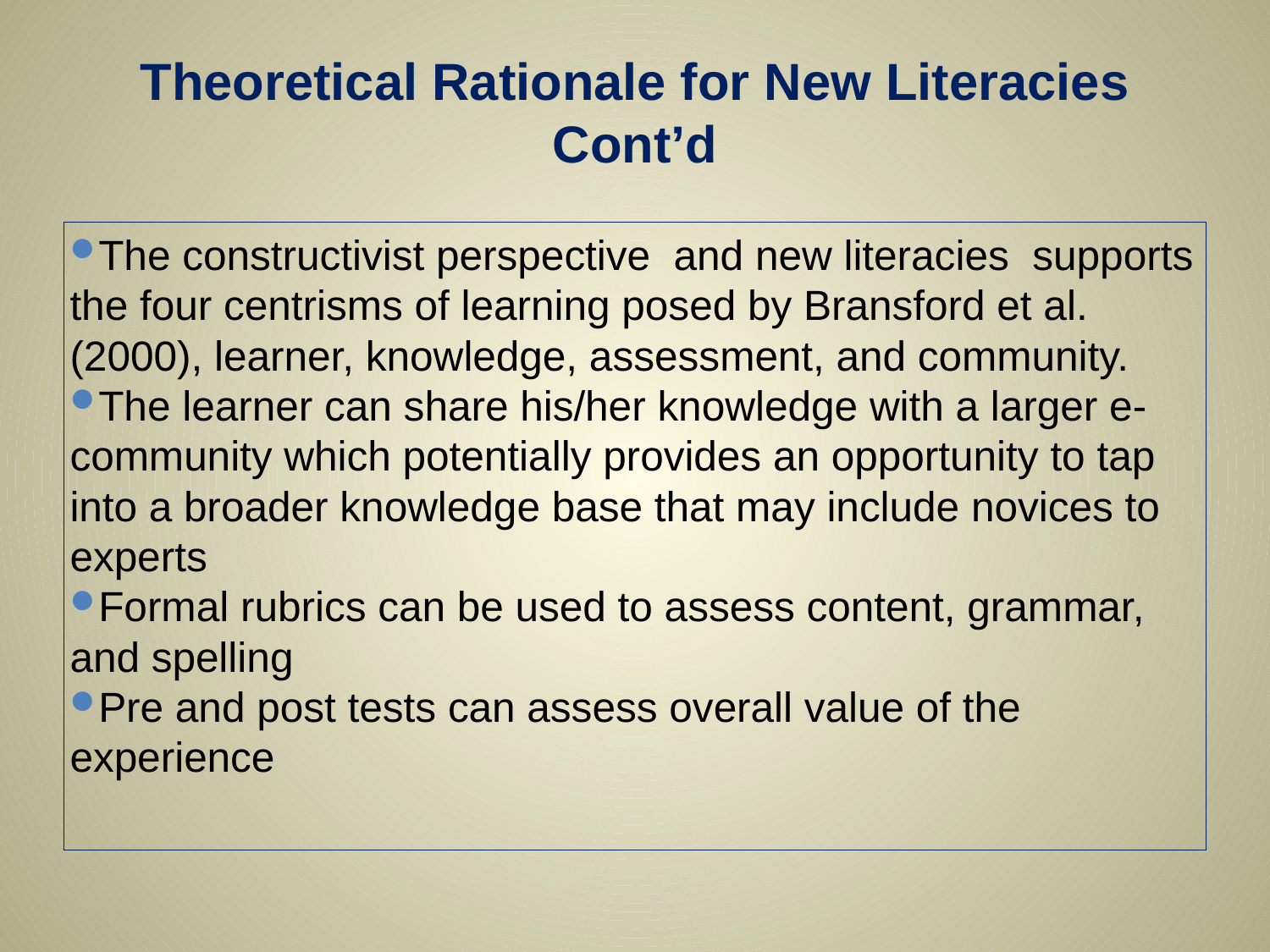

# Theoretical Rationale for New Literacies Cont’d
The constructivist perspective  and new literacies  supports the four centrisms of learning posed by Bransford et al. (2000), learner, knowledge, assessment, and community.
The learner can share his/her knowledge with a larger e-community which potentially provides an opportunity to tap into a broader knowledge base that may include novices to experts
Formal rubrics can be used to assess content, grammar, and spelling
Pre and post tests can assess overall value of the experience